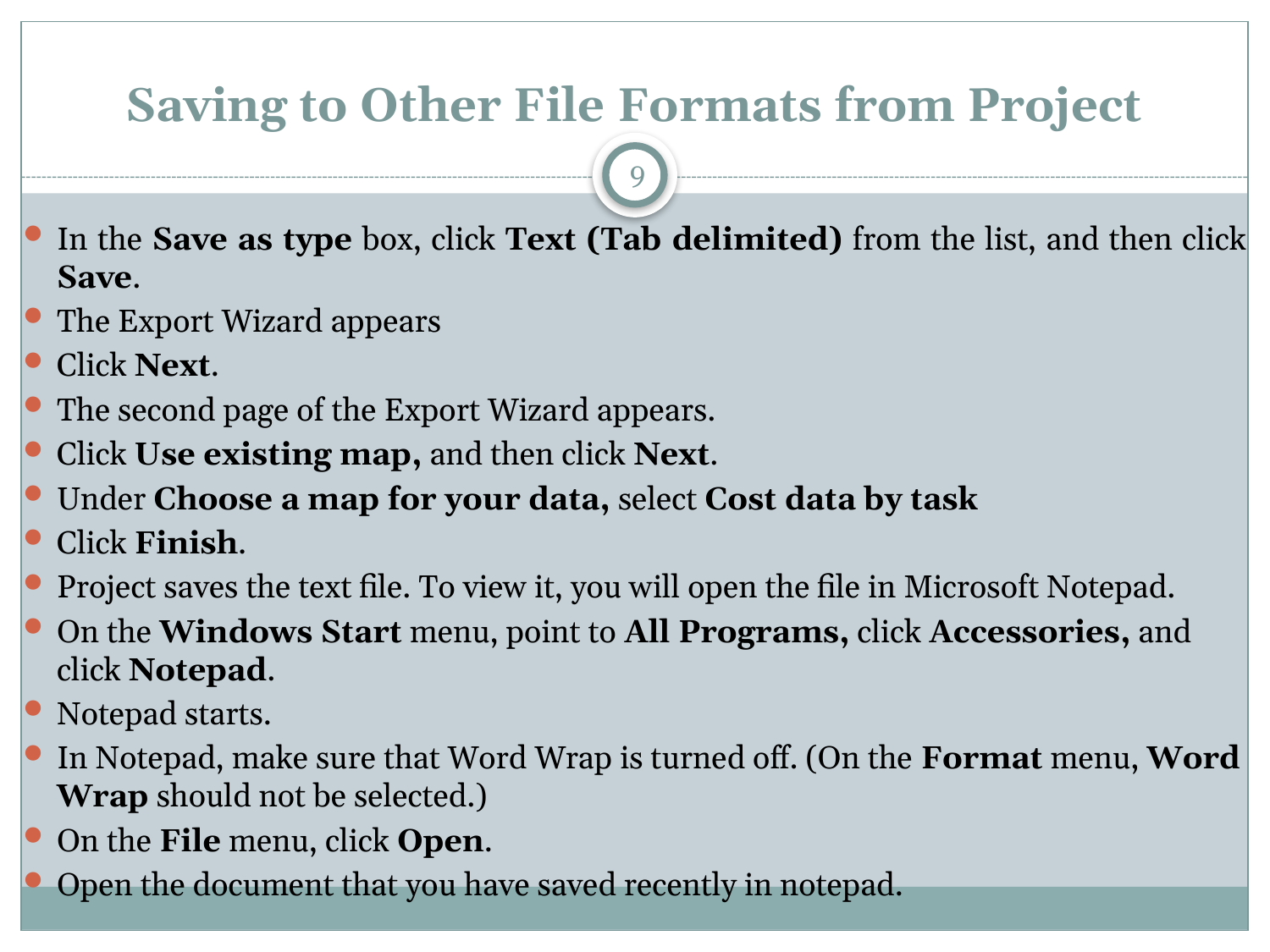

# Saving to Other File Formats from Project
9
In the Save as type box, click Text (Tab delimited) from the list, and then click Save.
The Export Wizard appears
Click Next.
The second page of the Export Wizard appears.
Click Use existing map, and then click Next.
Under Choose a map for your data, select Cost data by task
Click Finish.
Project saves the text file. To view it, you will open the file in Microsoft Notepad.
On the Windows Start menu, point to All Programs, click Accessories, and click Notepad.
Notepad starts.
In Notepad, make sure that Word Wrap is turned off. (On the Format menu, Word Wrap should not be selected.)
On the File menu, click Open.
Open the document that you have saved recently in notepad.